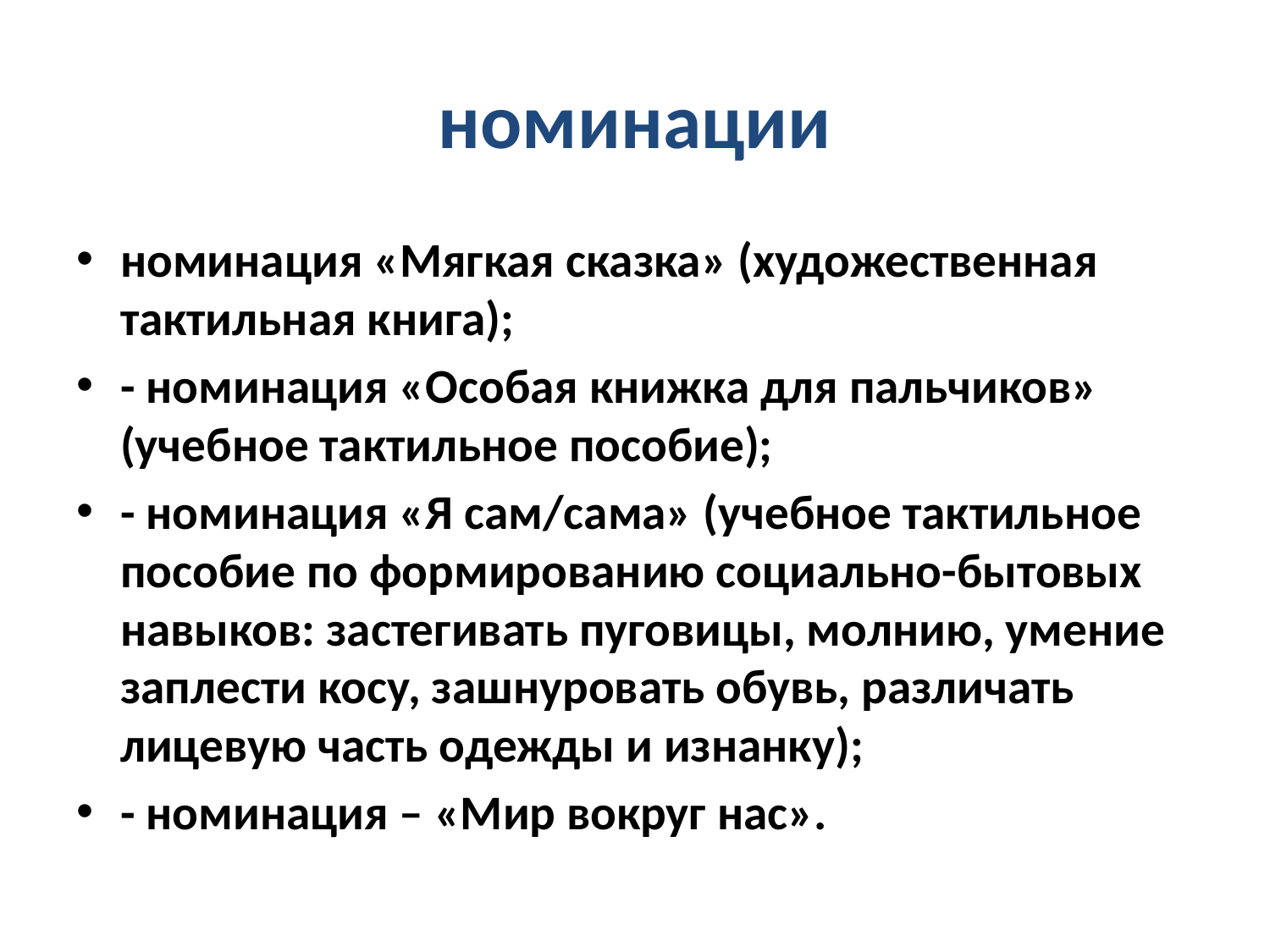

# номинации
номинация «Мягкая сказка» (художественная тактильная книга);
- номинация «Особая книжка для пальчиков» (учебное тактильное пособие);
- номинация «Я сам/сама» (учебное тактильное пособие по формированию социально-бытовых навыков: застегивать пуговицы, молнию, умение заплести косу, зашнуровать обувь, различать лицевую часть одежды и изнанку);
- номинация – «Мир вокруг нас».